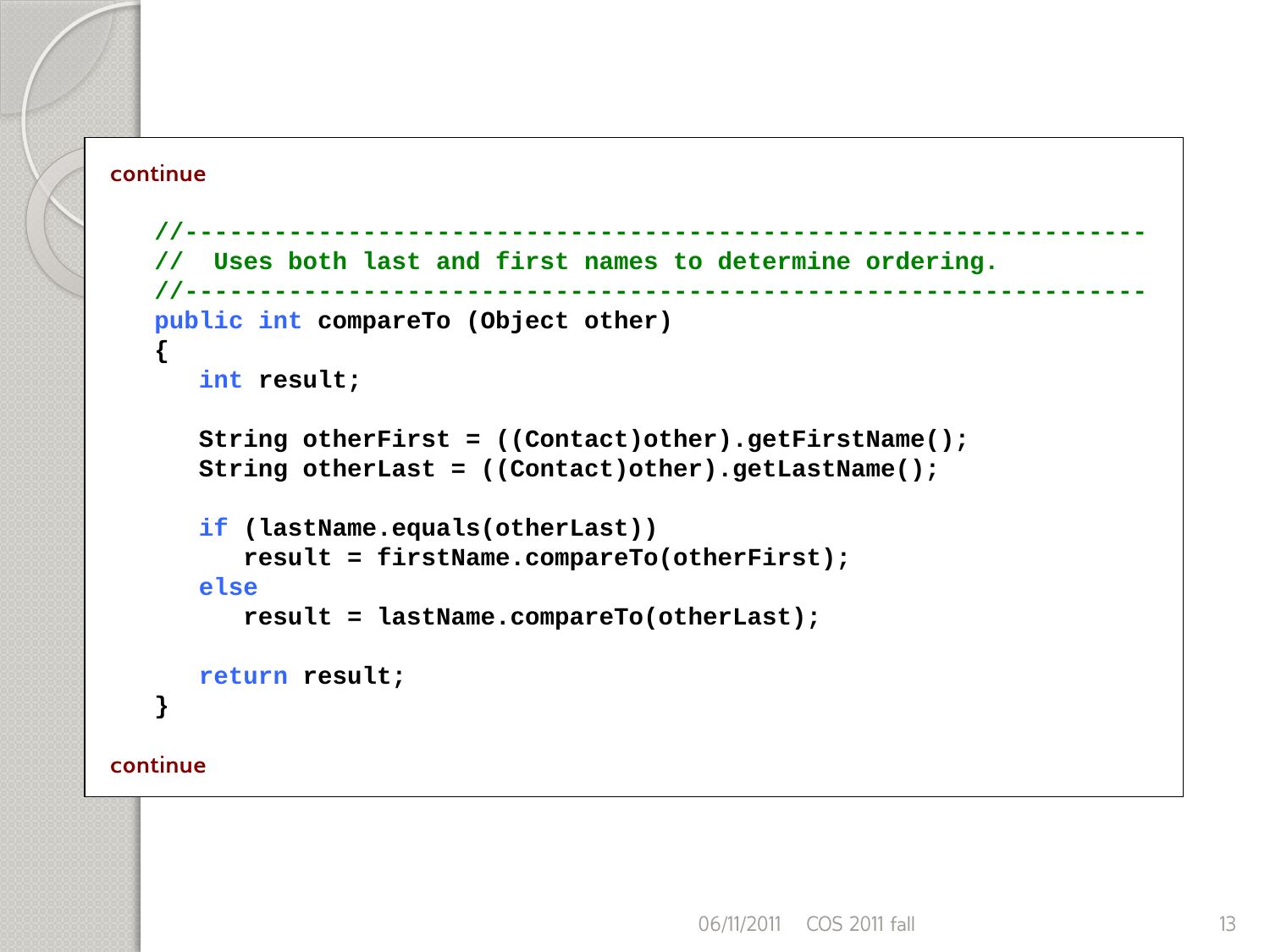

continue

   //-----------------------------------------------------------------
   //  Uses both last and first names to determine ordering.
   //-----------------------------------------------------------------
   public int compareTo (Object other)
   {
      int result;

      String otherFirst = ((Contact)other).getFirstName();
      String otherLast = ((Contact)other).getLastName();

      if (lastName.equals(otherLast))
         result = firstName.compareTo(otherFirst);
      else
         result = lastName.compareTo(otherLast);

      return result;
   }

continue
06/11/2011
COS 2011 fall
13